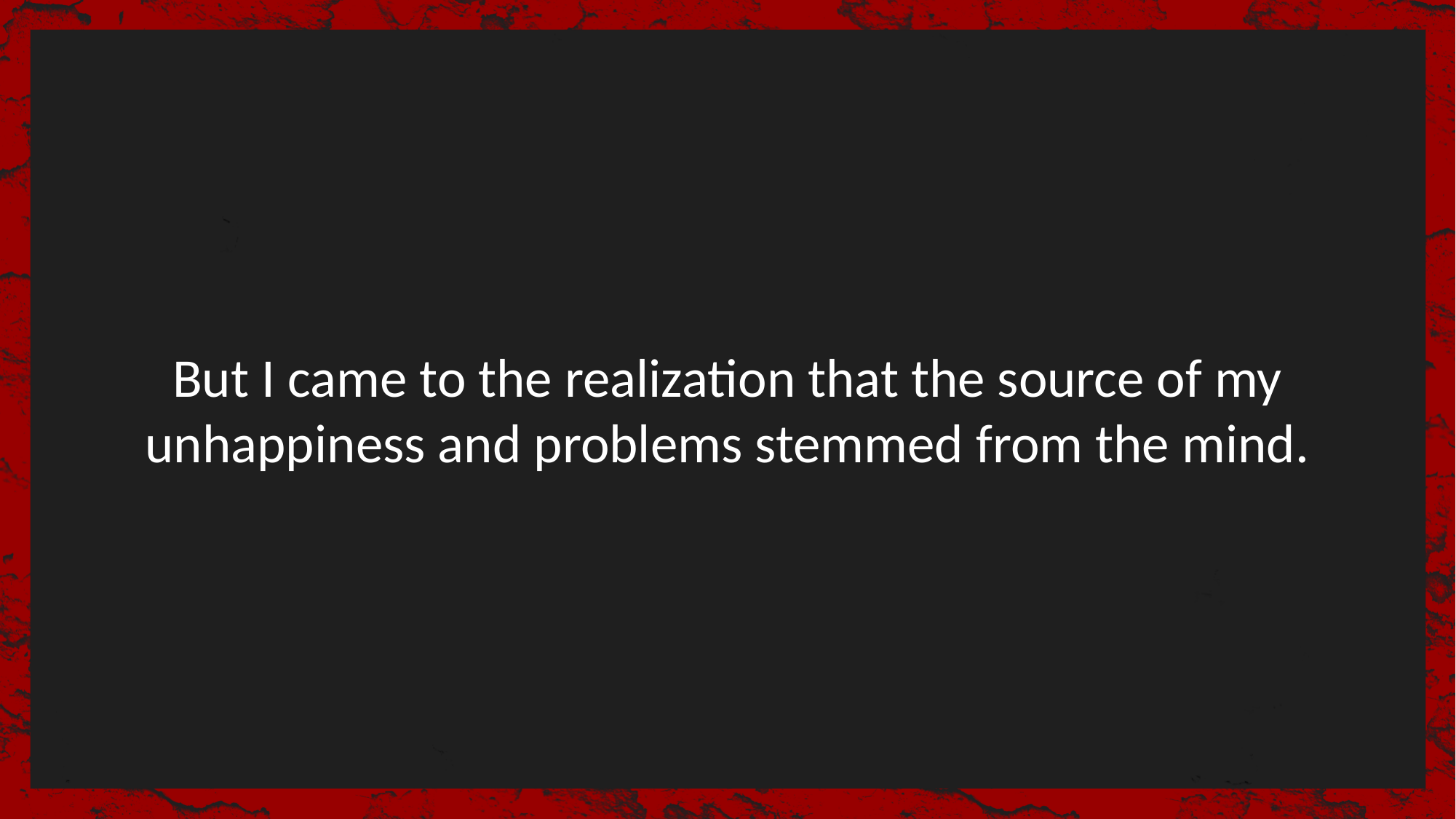

But I came to the realization that the source of my unhappiness and problems stemmed from the mind.